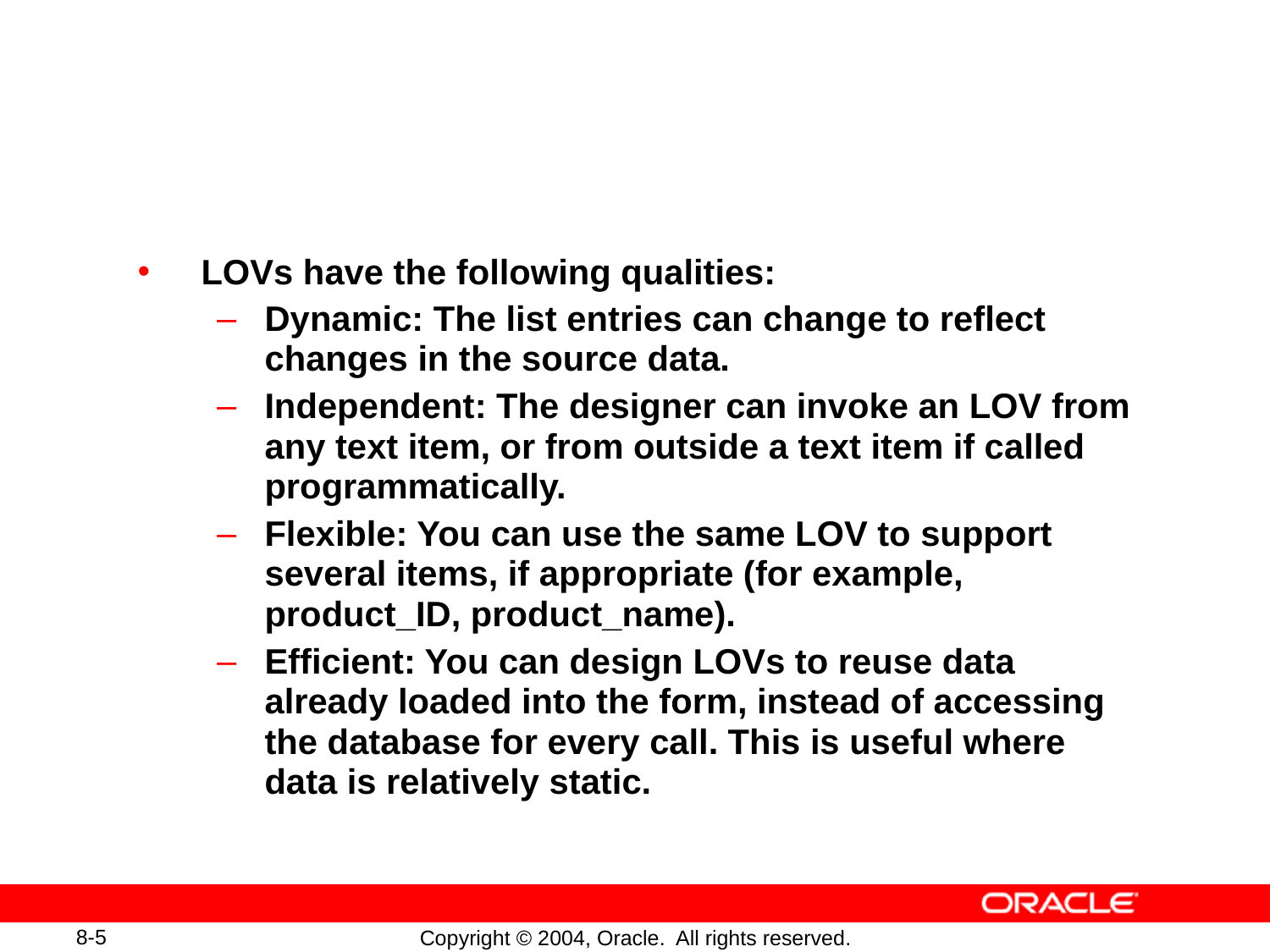

#
LOVs have the following qualities:
Dynamic: The list entries can change to reflect changes in the source data.
Independent: The designer can invoke an LOV from any text item, or from outside a text item if called programmatically.
Flexible: You can use the same LOV to support several items, if appropriate (for example, product_ID, product_name).
Efficient: You can design LOVs to reuse data already loaded into the form, instead of accessing the database for every call. This is useful where data is relatively static.